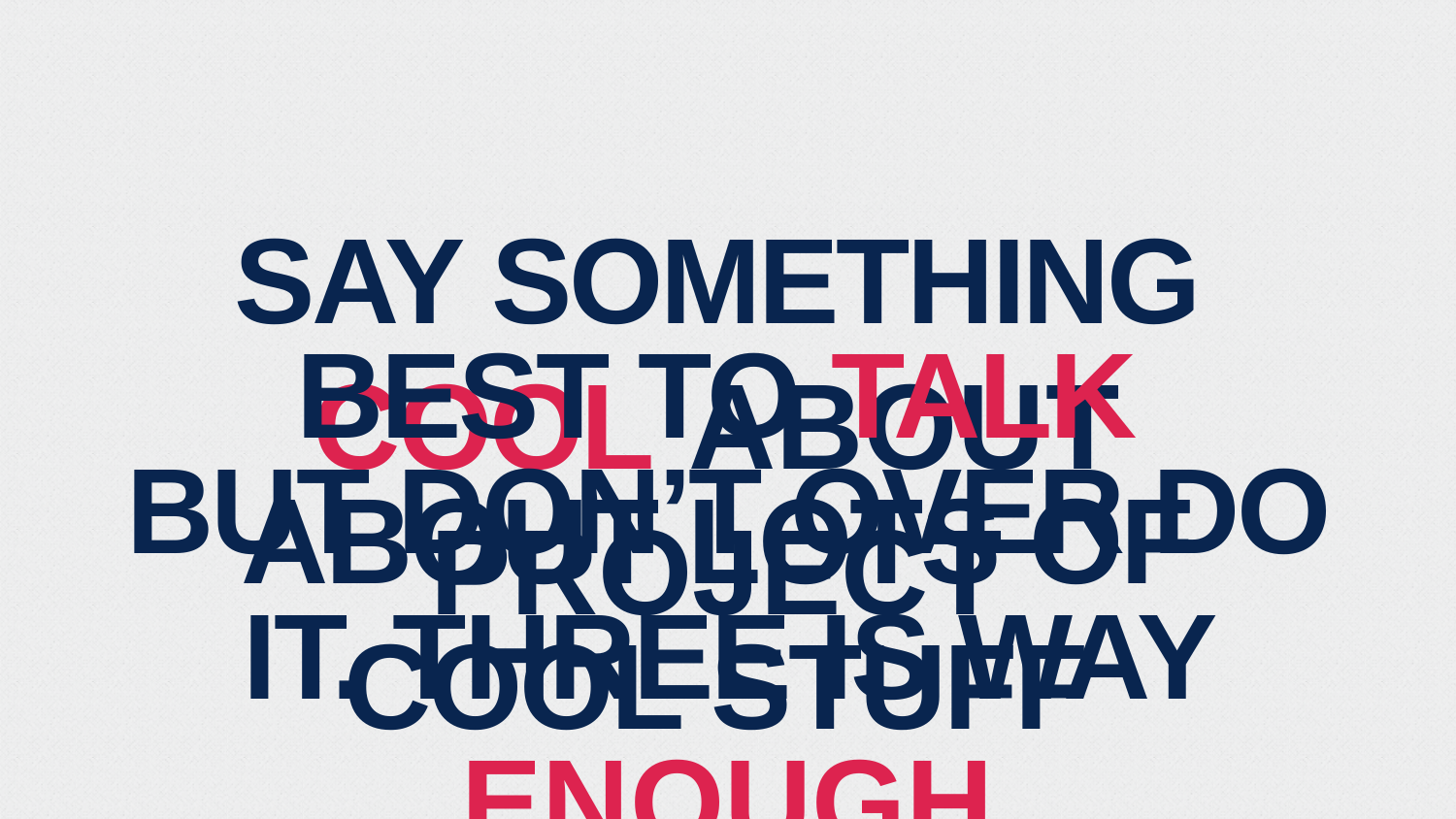

SAY SOMETHING COOL ABOUT PROJECT
BEST TO TALK ABOUT LOTS OF COOL STUFF
BUT DON’T OVER DO IT. THREE IS WAY ENOUGH